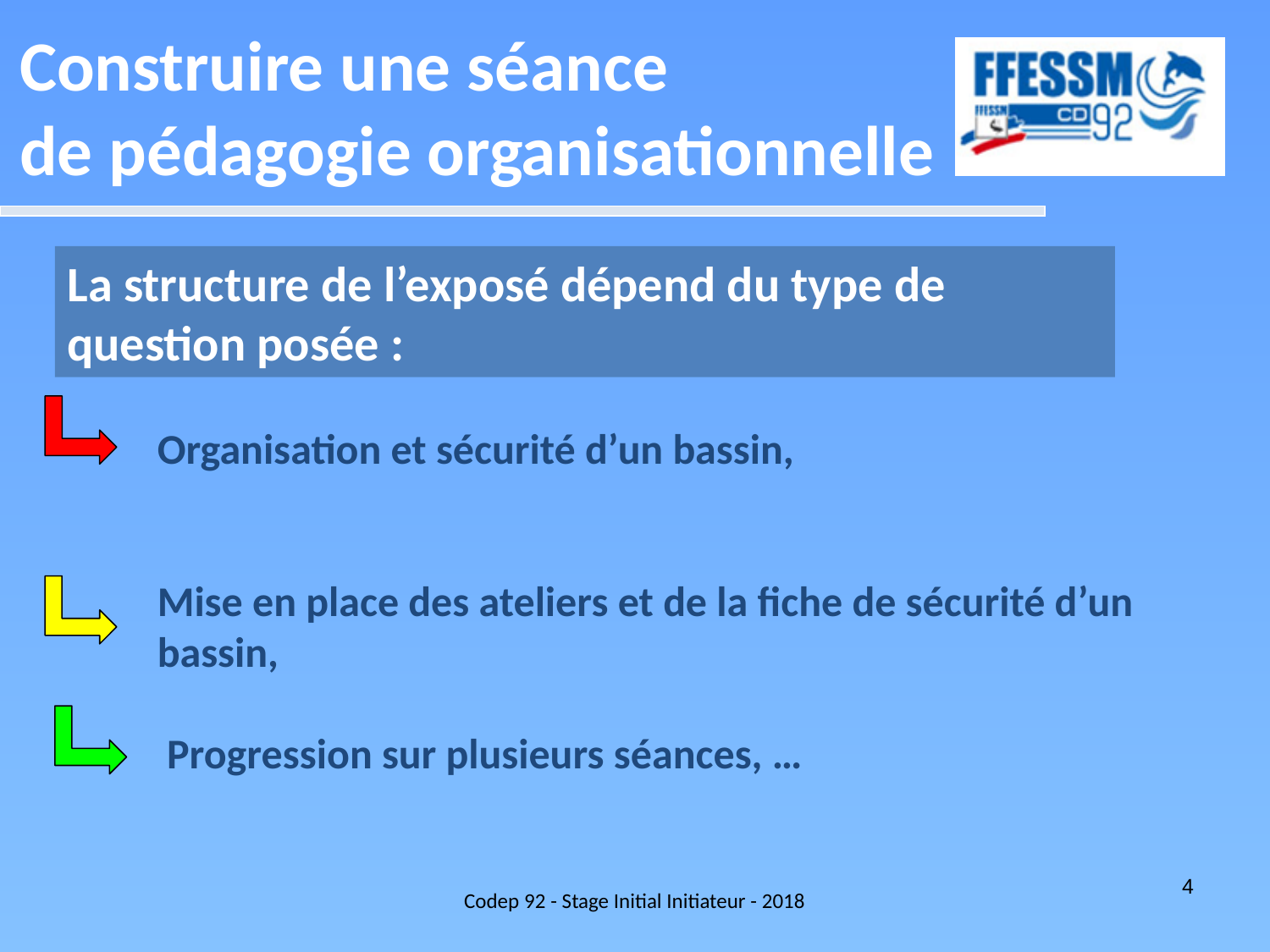

Construire une séance
de pédagogie organisationnelle
La structure de l’exposé dépend du type de
question posée :

Organisation et sécurité d’un bassin,

Mise en place des ateliers et de la fiche de sécurité d’un bassin,

 Progression sur plusieurs séances, …

Codep 92 - Stage Initial Initiateur - 2018
4